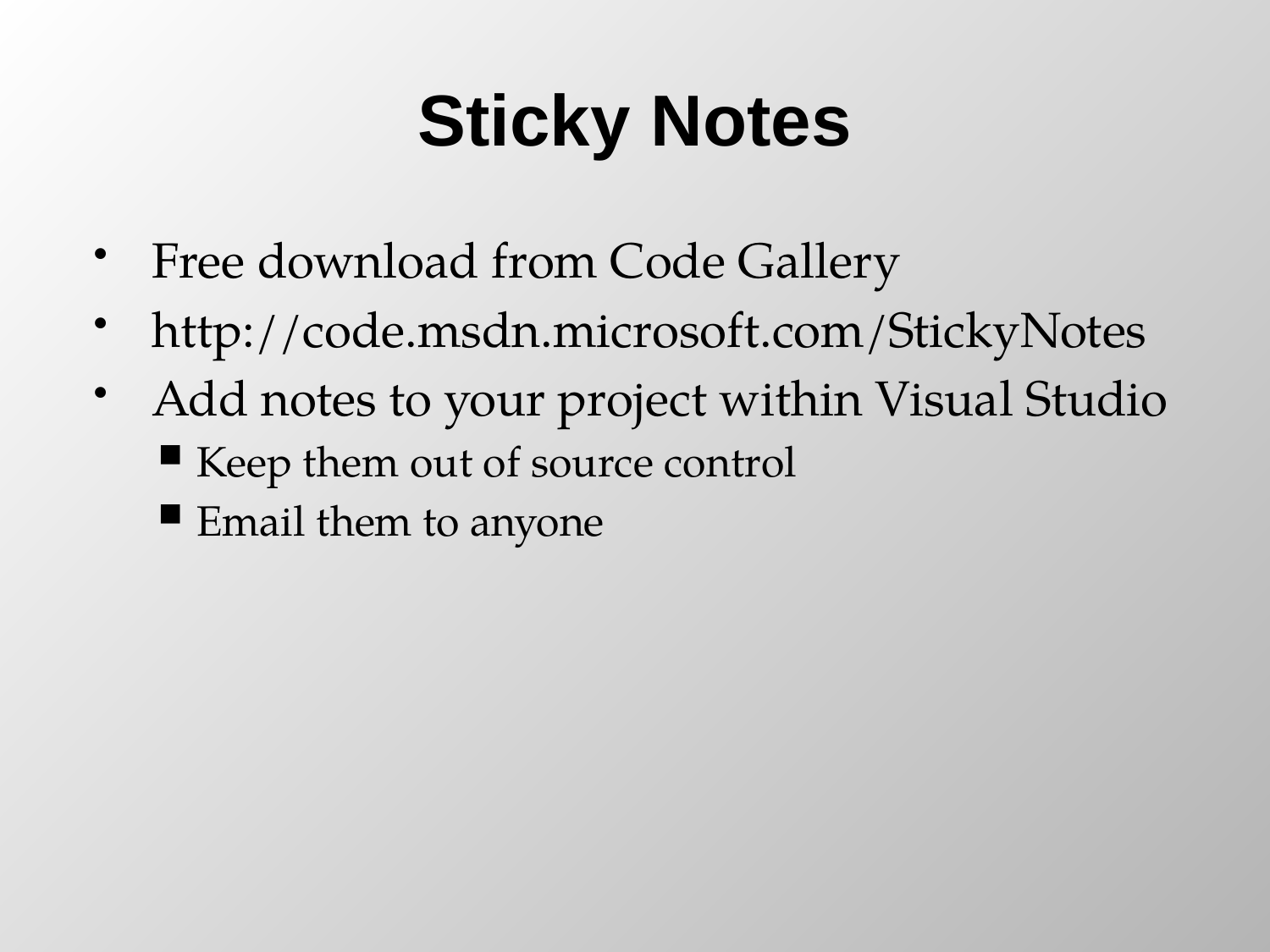

# Sticky Notes
Free download from Code Gallery
http://code.msdn.microsoft.com/StickyNotes
Add notes to your project within Visual Studio
Keep them out of source control
Email them to anyone